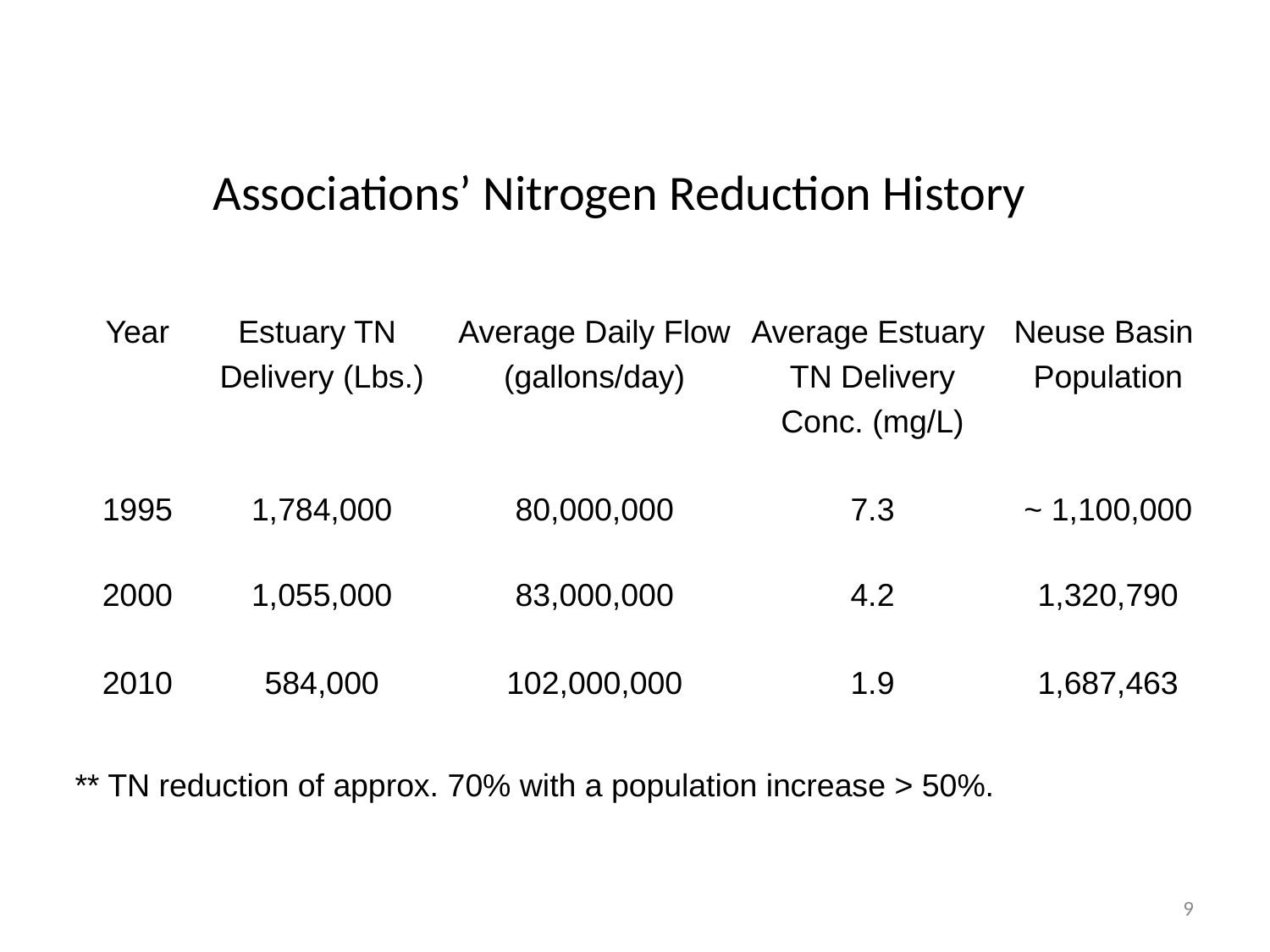

Associations’ Nitrogen Reduction History
| Year | Estuary TN | Average Daily Flow | Average Estuary | Neuse Basin |
| --- | --- | --- | --- | --- |
|  | Delivery (Lbs.) | (gallons/day) | TN Delivery | Population |
|  |  |  | Conc. (mg/L) |  |
|  |  |  |  |  |
| 1995 | 1,784,000 | 80,000,000 | 7.3 | ~ 1,100,000 |
|  |  |  |  |  |
| 2000 | 1,055,000 | 83,000,000 | 4.2 | 1,320,790 |
|  |  |  |  |  |
| 2010 | 584,000 | 102,000,000 | 1.9 | 1,687,463 |
|  |  |  |  |  |
| \*\* TN reduction of approx. 70% with a population increase > 50%. |  |  |  |  |
9